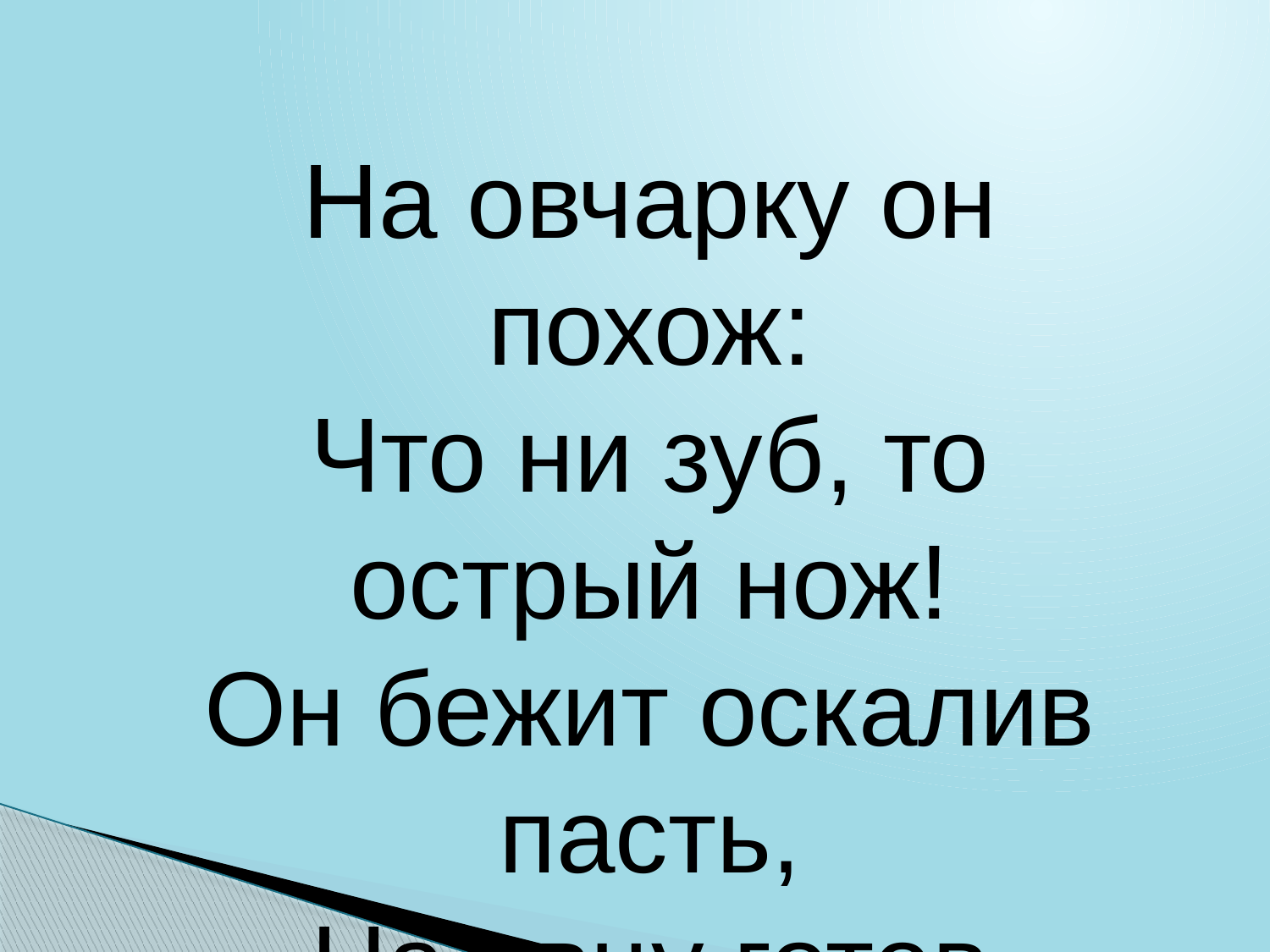

На овчарку он похож:
Что ни зуб, то острый нож!
Он бежит оскалив пасть,
На овцу готов напасть.